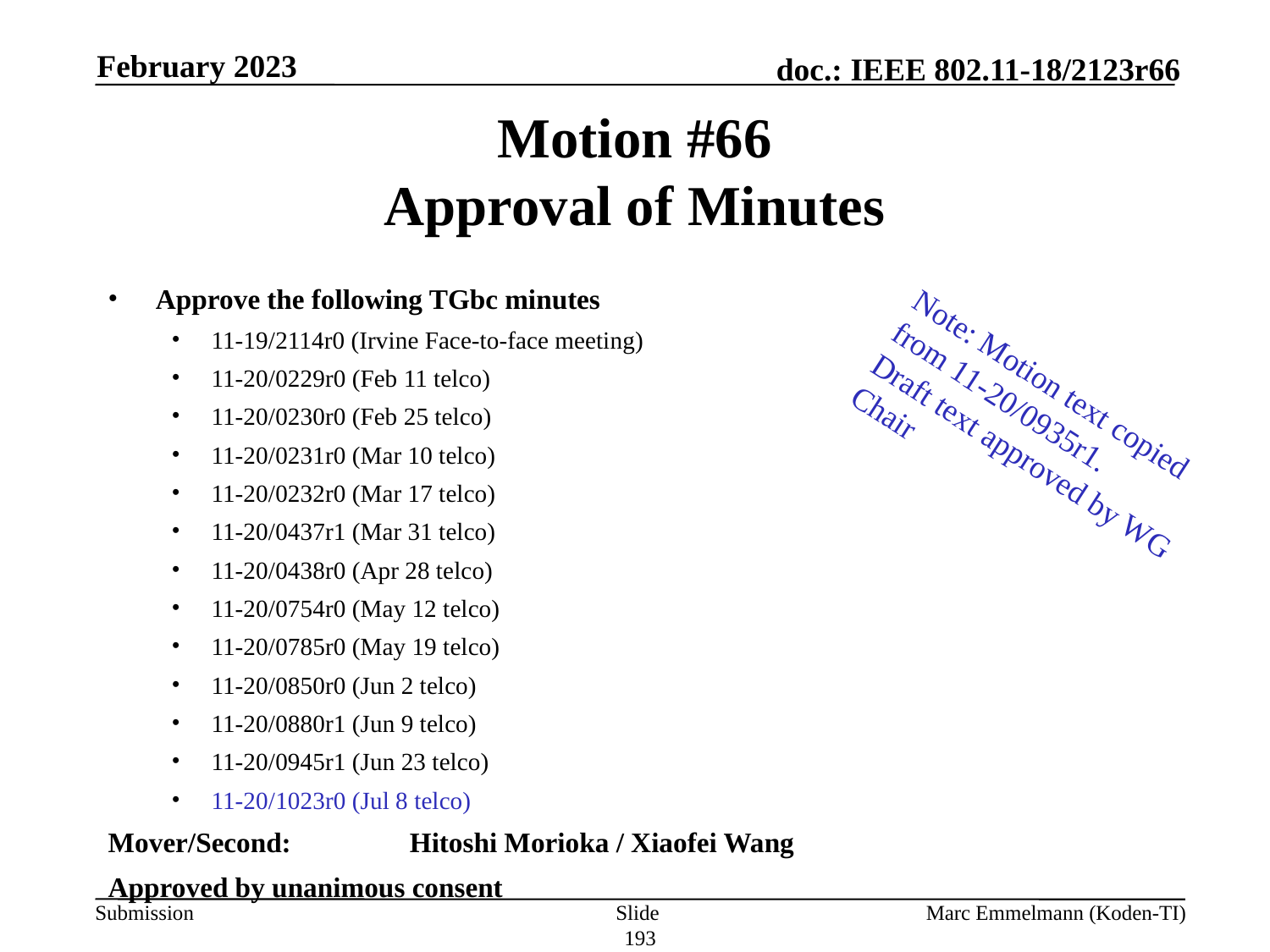

February 2023
# Motion #66 Approval of Minutes
Approve the following TGbc minutes
11-19/2114r0 (Irvine Face-to-face meeting)
11-20/0229r0 (Feb 11 telco)
11-20/0230r0 (Feb 25 telco)
11-20/0231r0 (Mar 10 telco)
11-20/0232r0 (Mar 17 telco)
11-20/0437r1 (Mar 31 telco)
11-20/0438r0 (Apr 28 telco)
11-20/0754r0 (May 12 telco)
11-20/0785r0 (May 19 telco)
11-20/0850r0 (Jun 2 telco)
11-20/0880r1 (Jun 9 telco)
11-20/0945r1 (Jun 23 telco)
11-20/1023r0 (Jul 8 telco)
Mover/Second:	Hitoshi Morioka / Xiaofei Wang
Approved by unanimous consent
Note: Motion text copied from 11-20/0935r1.
Draft text approved by WG Chair
Slide 193
Marc Emmelmann (Koden-TI)